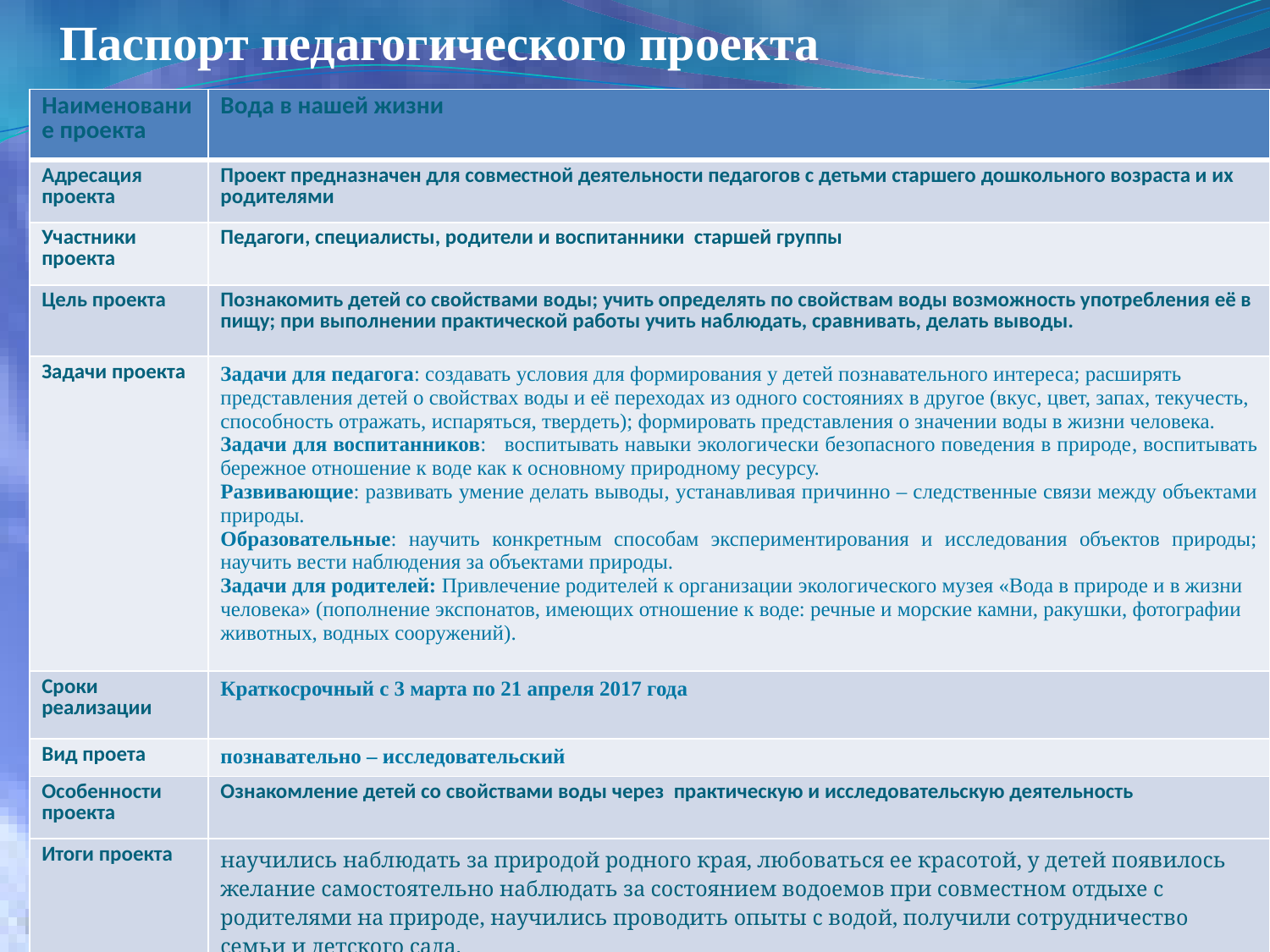

# Паспорт педагогического проекта
| Наименование проекта | Вода в нашей жизни |
| --- | --- |
| Адресация проекта | Проект предназначен для совместной деятельности педагогов с детьми старшего дошкольного возраста и их родителями |
| Участники проекта | Педагоги, специалисты, родители и воспитанники старшей группы |
| Цель проекта | Познакомить детей со свойствами воды; учить определять по свойствам воды возможность употребления её в пищу; при выполнении практической работы учить наблюдать, сравнивать, делать выводы. |
| Задачи проекта | Задачи для педагога: создавать условия для формирования у детей познавательного интереса; расширять представления детей о свойствах воды и её переходах из одного состояниях в другое (вкус, цвет, запах, текучесть, способность отражать, испаряться, твердеть); формировать представления о значении воды в жизни человека. Задачи для воспитанников: воспитывать навыки экологически безопасного поведения в природе, воспитывать бережное отношение к воде как к основному природному ресурсу. Развивающие: развивать умение делать выводы, устанавливая причинно – следственные связи между объектами природы. Образовательные: научить конкретным способам экспериментирования и исследования объектов природы; научить вести наблюдения за объектами природы. Задачи для родителей: Привлечение родителей к организации экологического музея «Вода в природе и в жизни человека» (пополнение экспонатов, имеющих отношение к воде: речные и морские камни, ракушки, фотографии животных, водных сооружений). |
| Сроки реализации | Краткосрочный с 3 марта по 21 апреля 2017 года |
| Вид проета | познавательно – исследовательский |
| Особенности проекта | Ознакомление детей со свойствами воды через практическую и исследовательскую деятельность |
| Итоги проекта | научились наблюдать за природой родного края, любоваться ее красотой, у детей появилось желание самостоятельно наблюдать за состоянием водоемов при совместном отдыхе с родителями на природе, научились проводить опыты с водой, получили сотрудничество семьи и детского сада. |